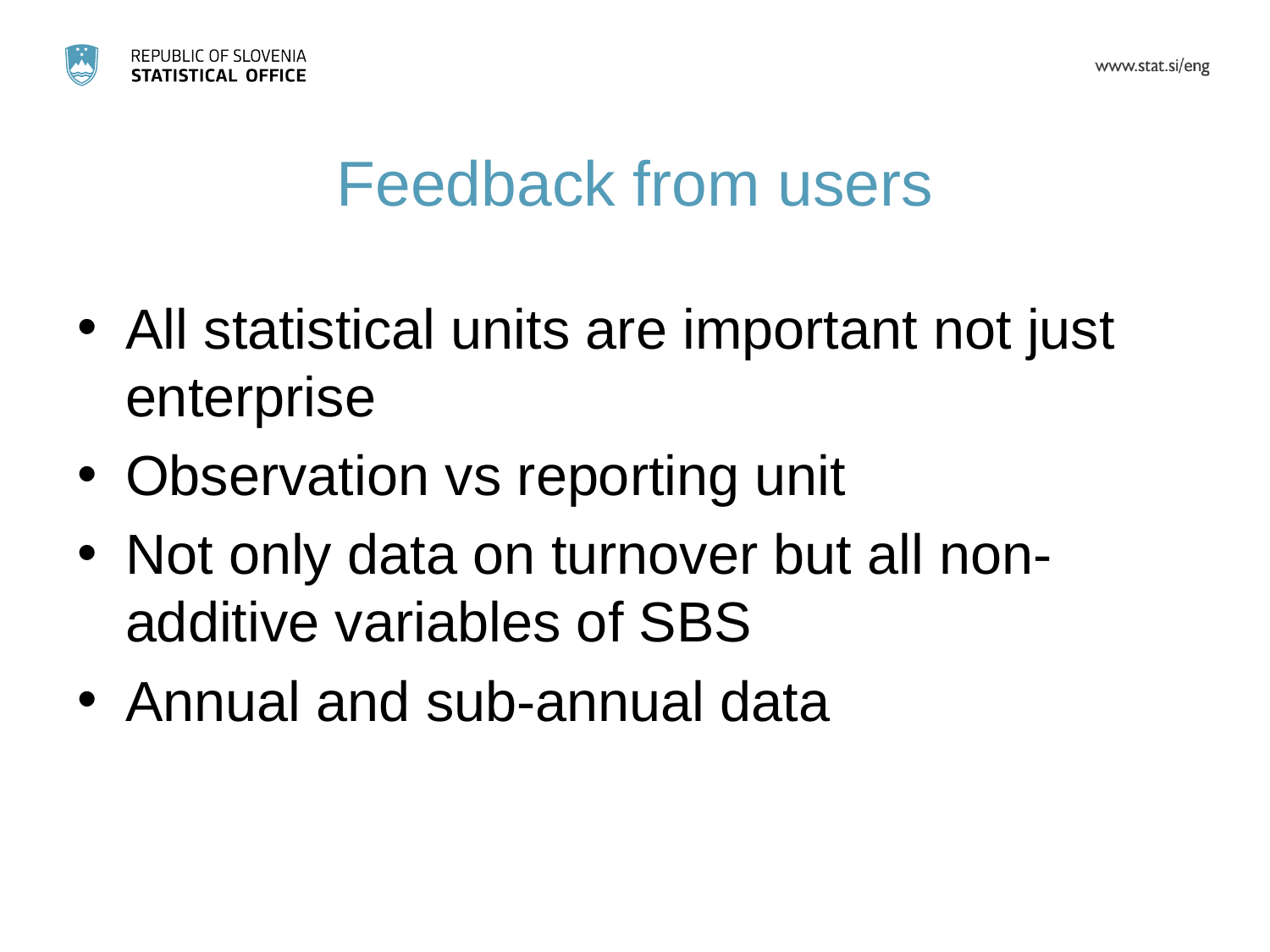

# Feedback from users
All statistical units are important not just enterprise
Observation vs reporting unit
Not only data on turnover but all non-additive variables of SBS
Annual and sub-annual data